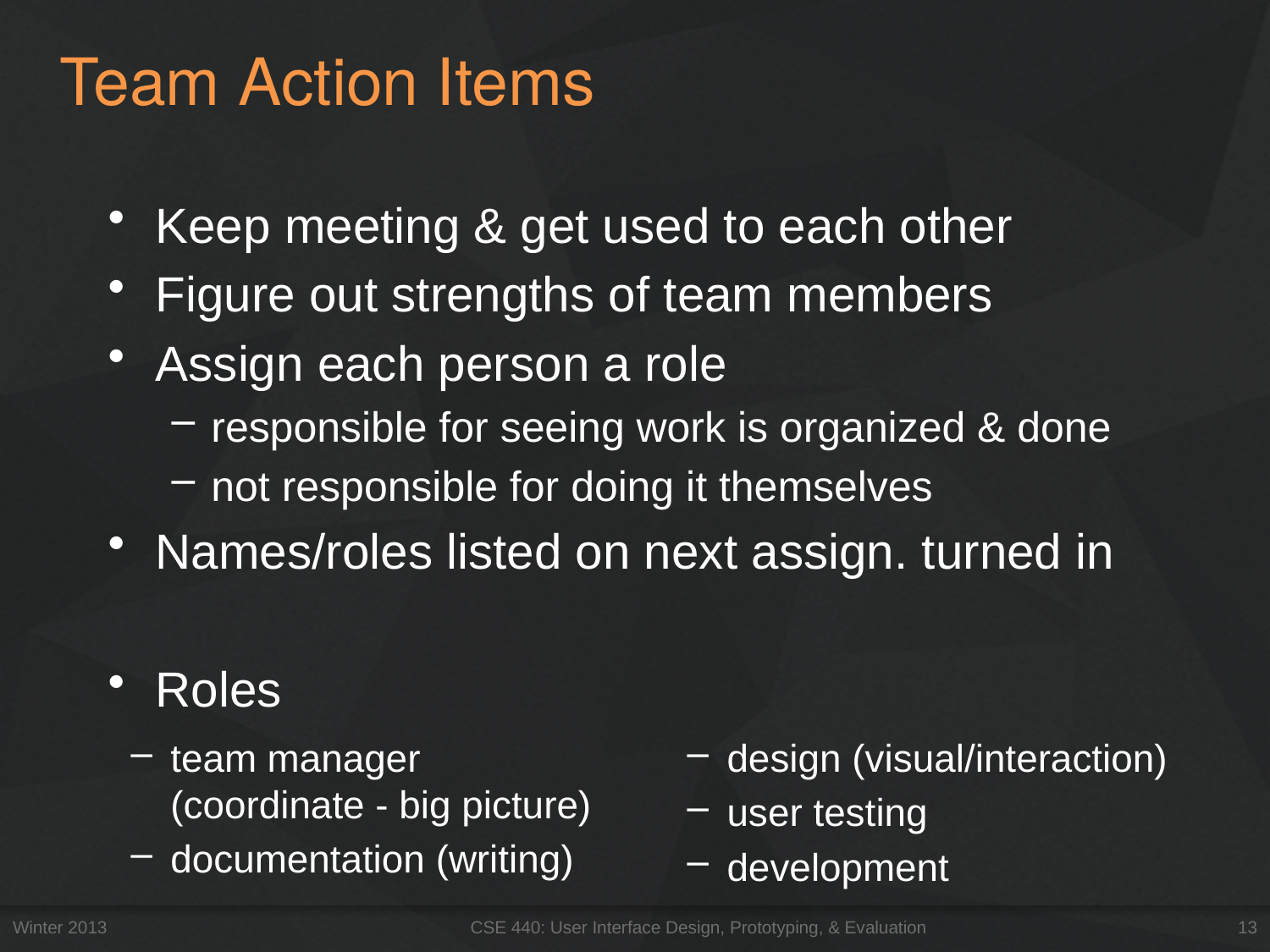

# Team Action Items
Keep meeting & get used to each other
Figure out strengths of team members
Assign each person a role
responsible for seeing work is organized & done
not responsible for doing it themselves
Names/roles listed on next assign. turned in

Roles
design (visual/interaction)
user testing
development

team manager
(coordinate - big picture)
documentation (writing)

Winter 2013
CSE 440: User Interface Design, Prototyping, & Evaluation
13